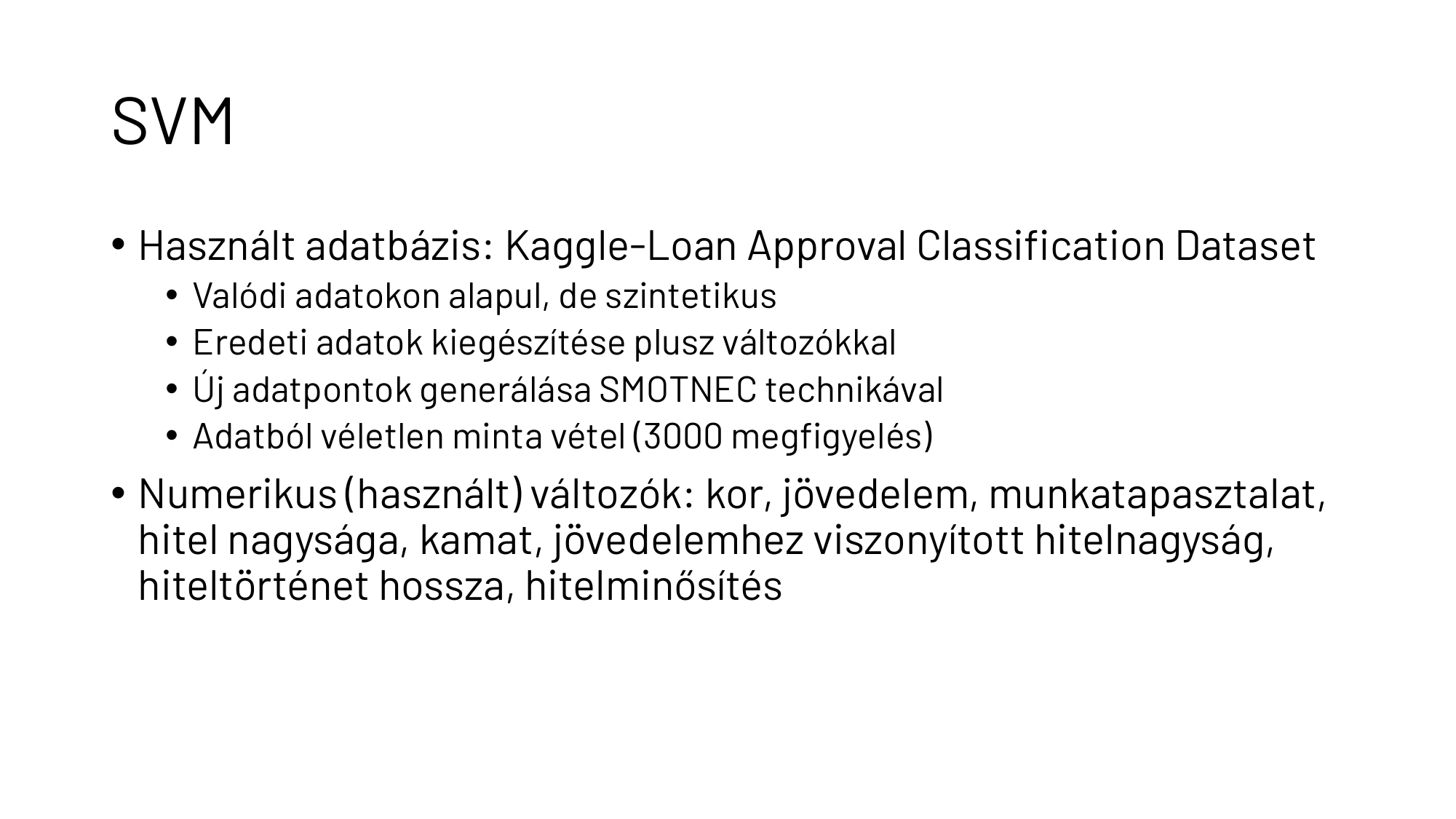

# SVM
Használt adatbázis: Kaggle-Loan Approval Classification Dataset
Valódi adatokon alapul, de szintetikus
Eredeti adatok kiegészítése plusz változókkal
Új adatpontok generálása SMOTNEC technikával
Adatból véletlen minta vétel (3000 megfigyelés)
Numerikus (használt) változók: kor, jövedelem, munkatapasztalat, hitel nagysága, kamat, jövedelemhez viszonyított hitelnagyság, hiteltörténet hossza, hitelminősítés